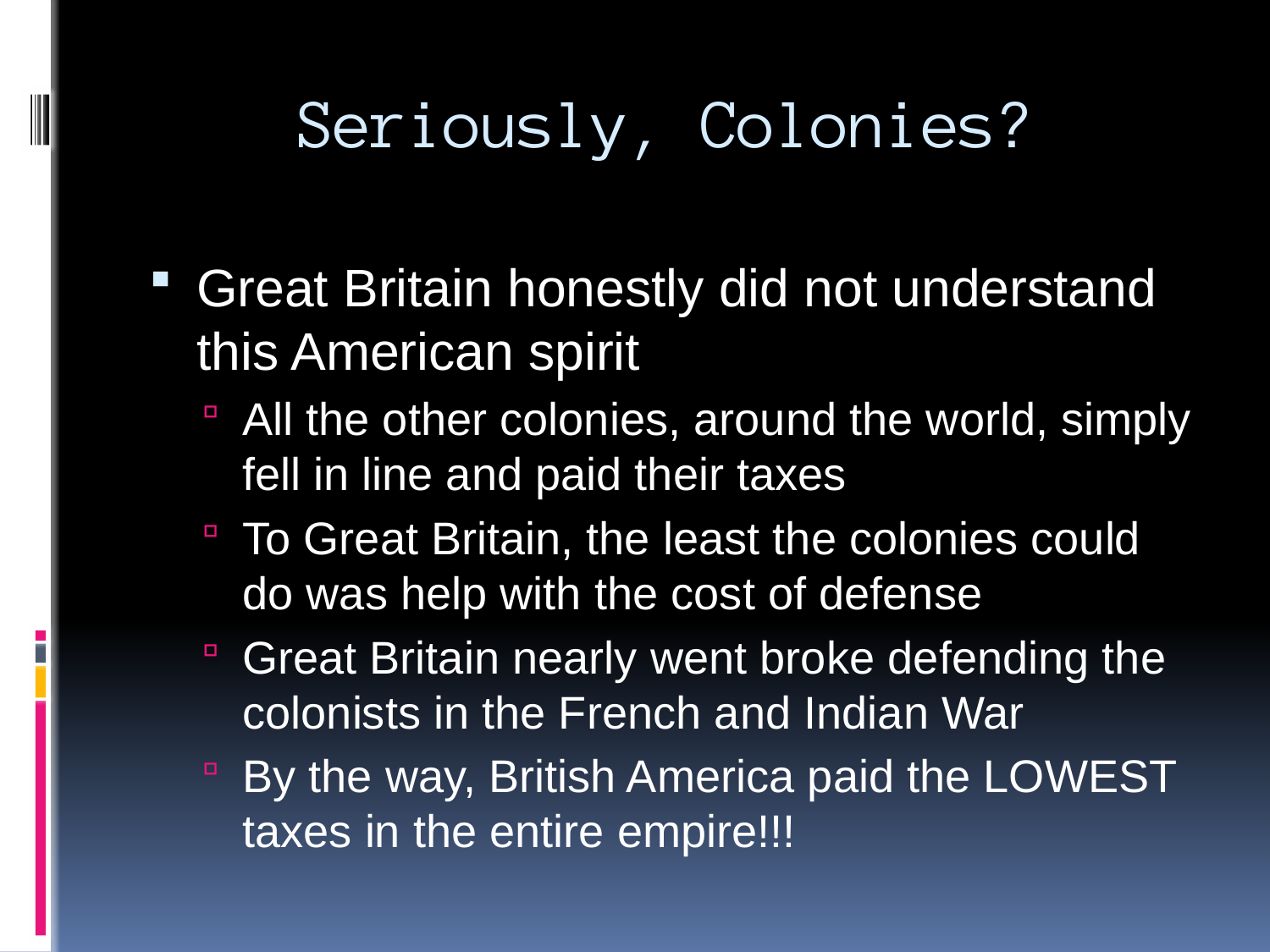

# Seriously, Colonies?
Great Britain honestly did not understand this American spirit
All the other colonies, around the world, simply fell in line and paid their taxes
To Great Britain, the least the colonies could do was help with the cost of defense
Great Britain nearly went broke defending the colonists in the French and Indian War
By the way, British America paid the LOWEST taxes in the entire empire!!!